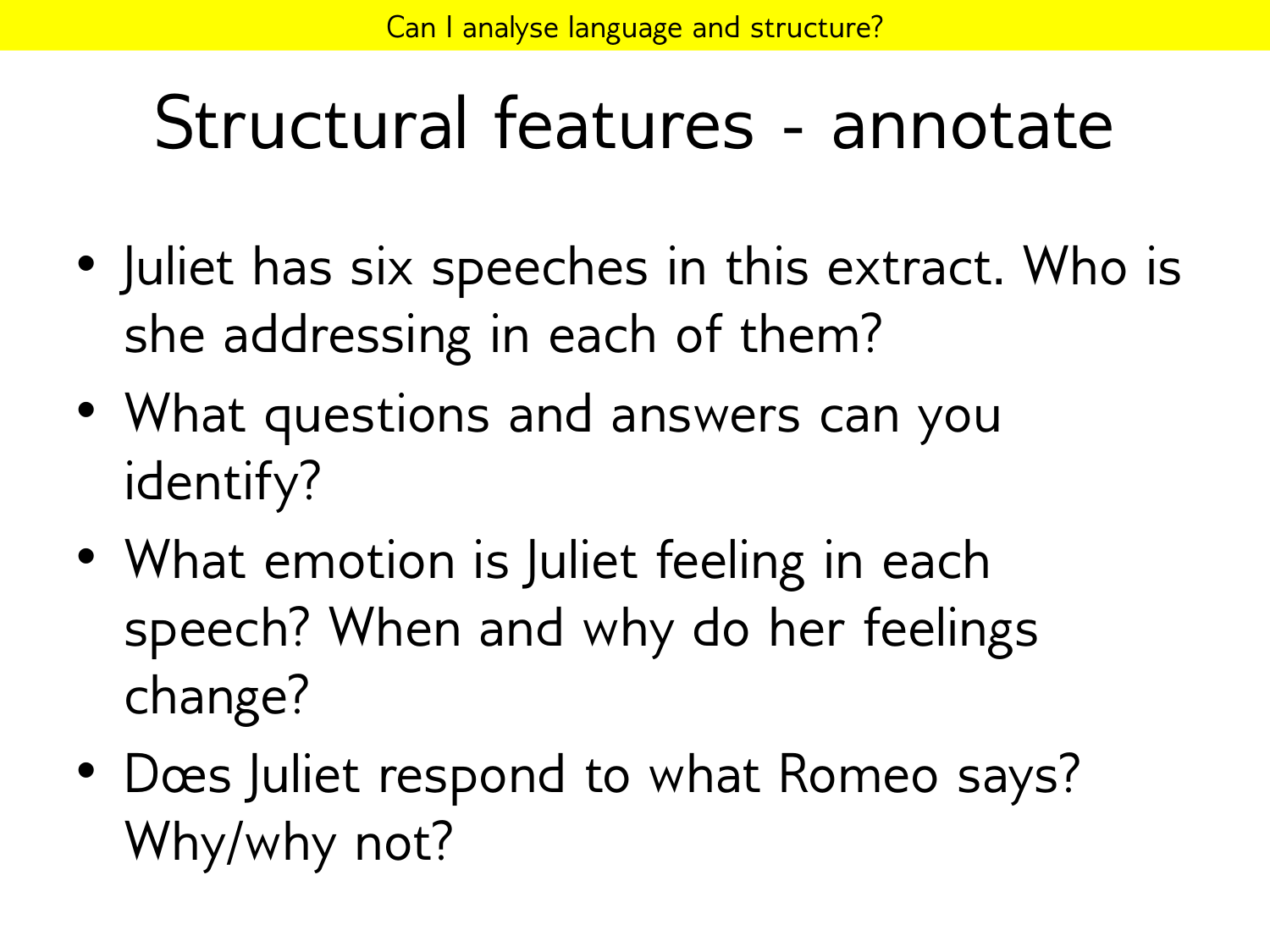

Can I analyse language and structure?
# Structural features - annotate
Juliet has six speeches in this extract. Who is she addressing in each of them?
What questions and answers can you identify?
What emotion is Juliet feeling in each speech? When and why do her feelings change?
Does Juliet respond to what Romeo says? Why/why not?